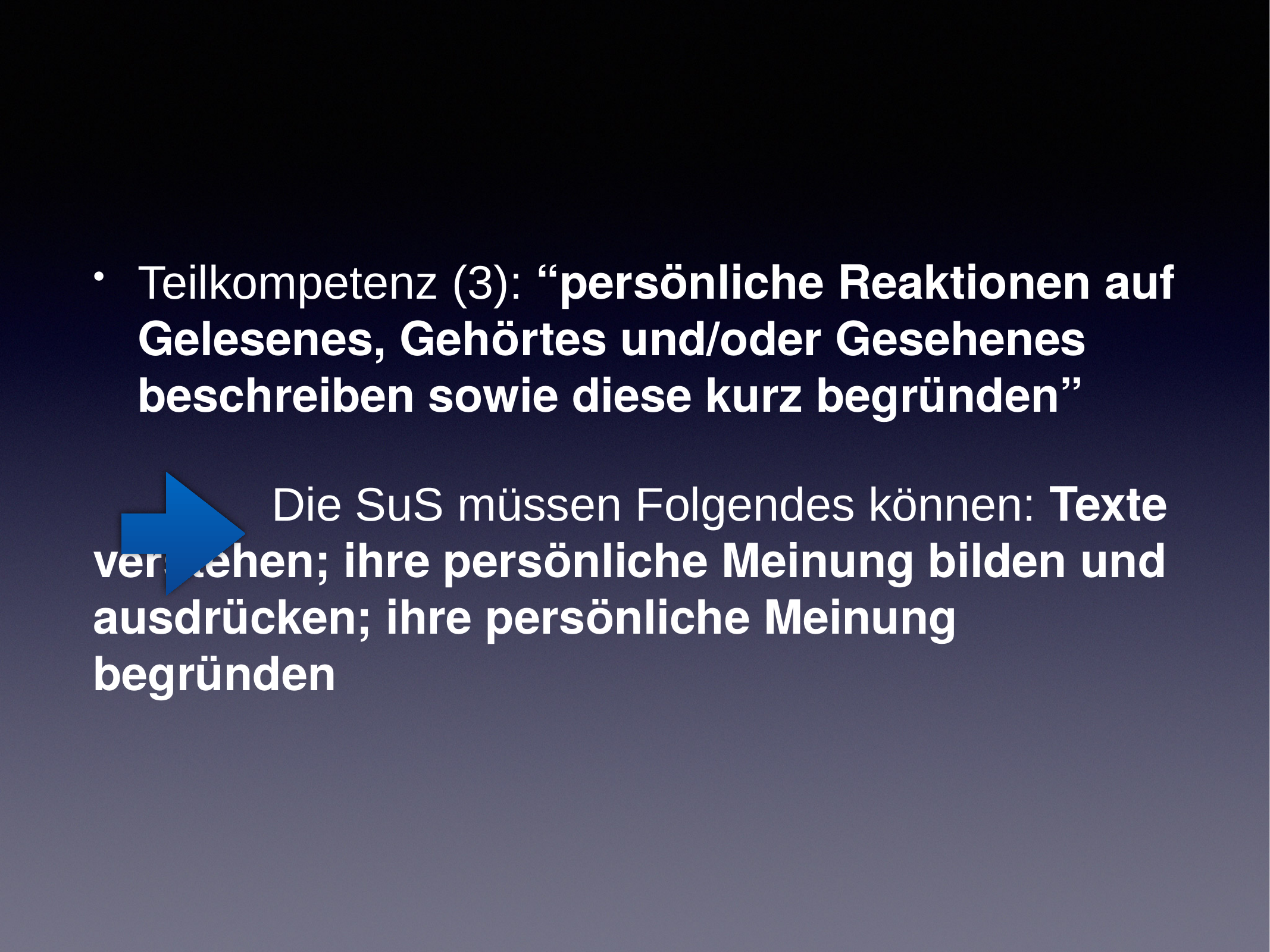

Teilkompetenz (3): “persönliche Reaktionen auf Gelesenes, Gehörtes und/oder Gesehenes beschreiben sowie diese kurz begründen”
Die SuS müssen Folgendes können: Texte verstehen; ihre persönliche Meinung bilden und ausdrücken; ihre persönliche Meinung begründen